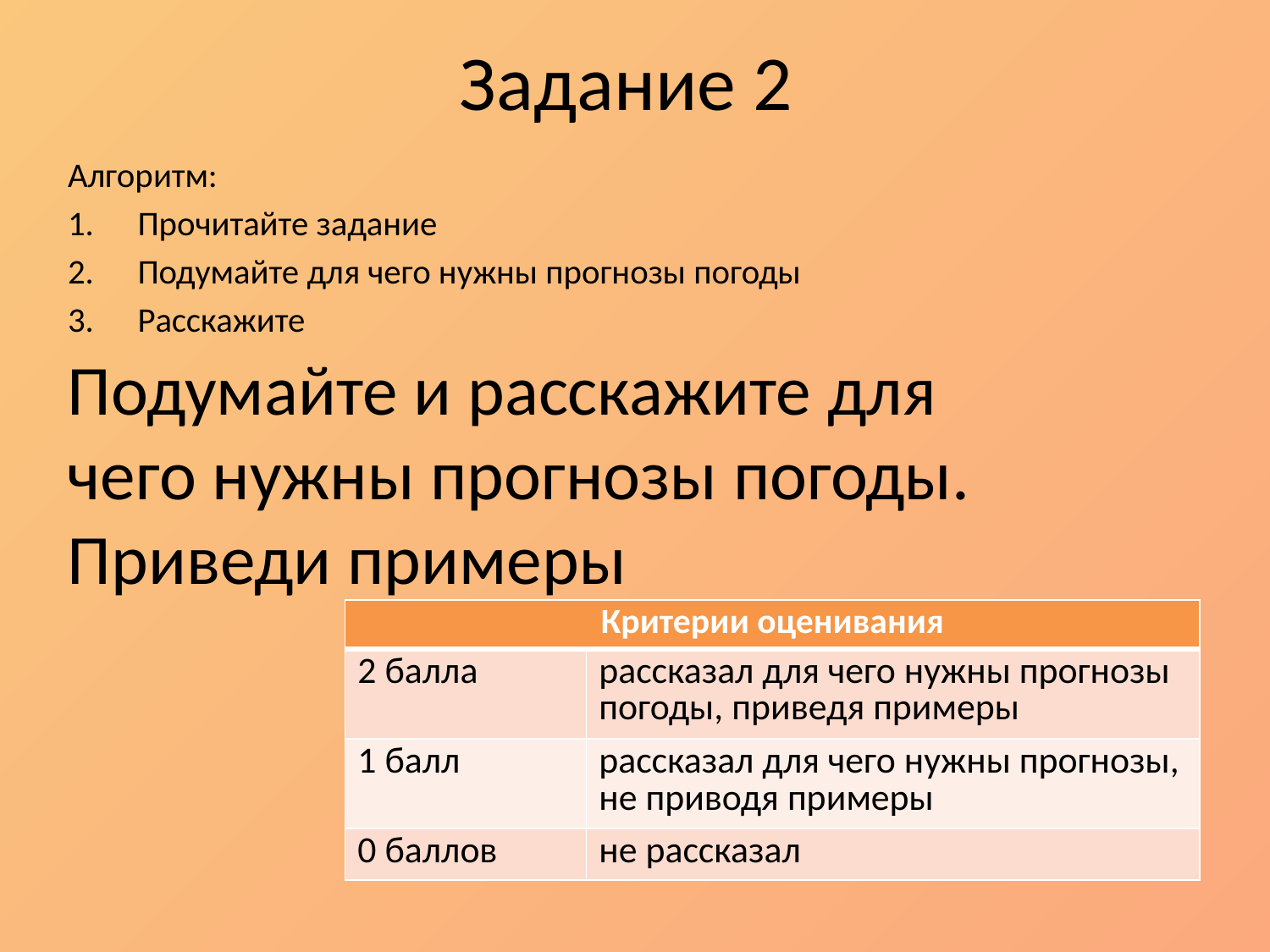

# Задание 2
Алгоритм:
Прочитайте задание
Подумайте для чего нужны прогнозы погоды
Расскажите
Подумайте и расскажите для чего нужны прогнозы погоды. Приведи примеры

| Критерии оценивания |  |
| --- | --- |
| 2 балла | рассказал для чего нужны прогнозы погоды, приведя примеры |
| 1 балл | рассказал для чего нужны прогнозы, не приводя примеры |
| 0 баллов | не рассказал |